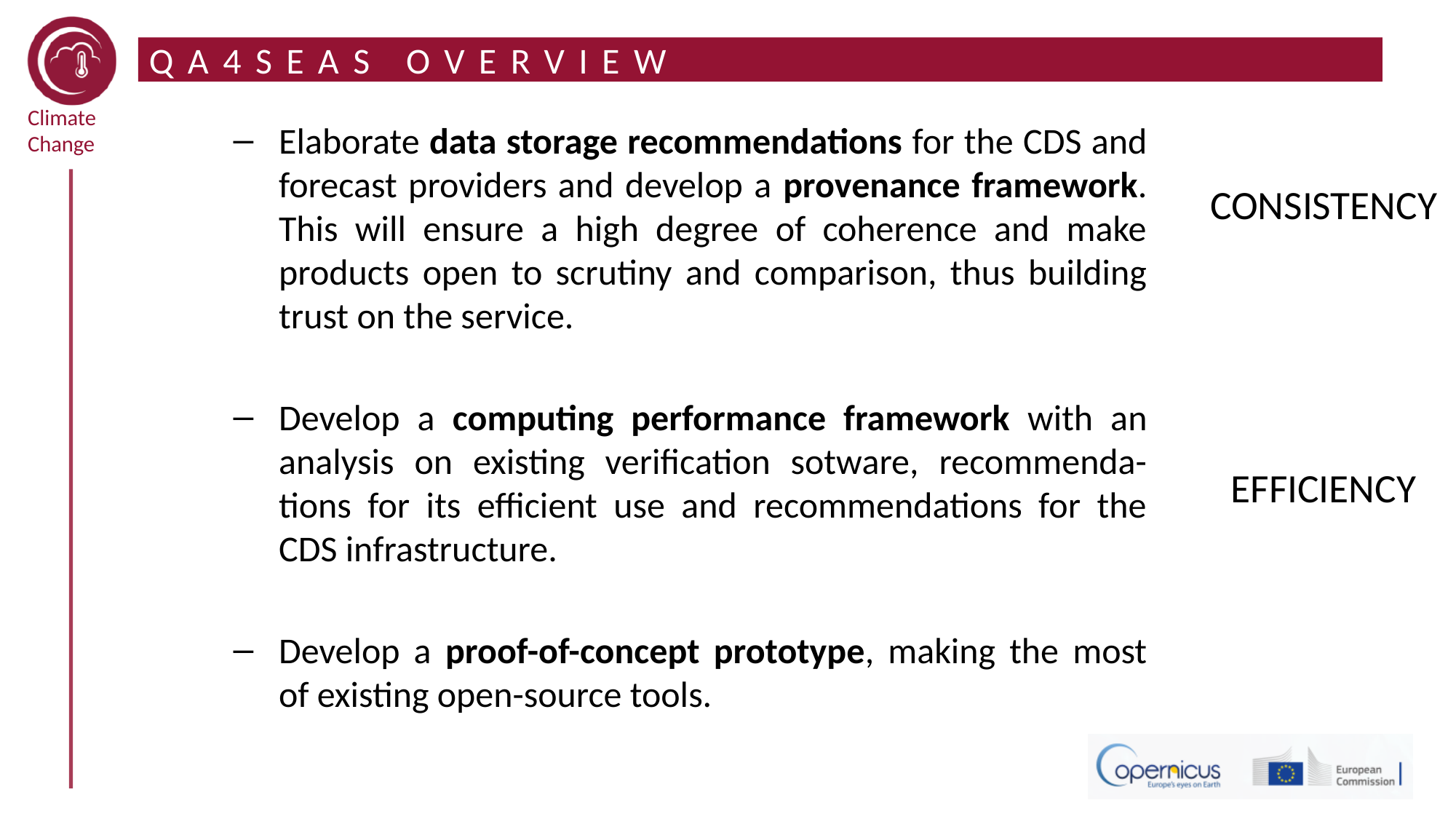

# QA4SEAS OVERVIEW
Elaborate data storage recommendations for the CDS and forecast providers and develop a provenance framework. This will ensure a high degree of coherence and make products open to scrutiny and comparison, thus building trust on the service.

Develop a computing performance framework with an analysis on existing verification sotware, recommenda-tions for its efficient use and recommendations for the CDS infrastructure.

Develop a proof-of-concept prototype, making the most of existing open-source tools.

CONSISTENCY

EFFICIENCY